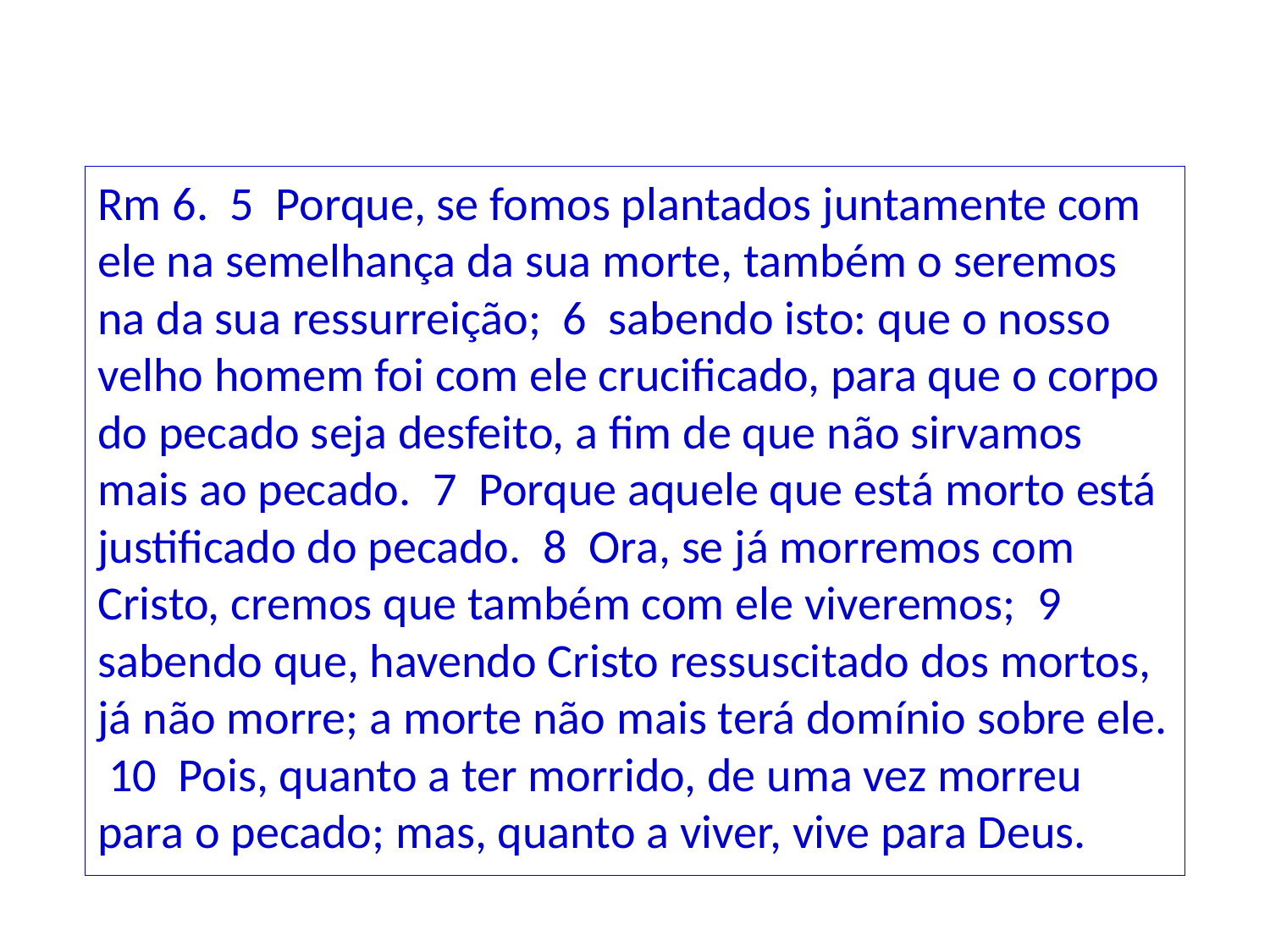

Rm 6.  5  Porque, se fomos plantados juntamente com ele na semelhança da sua morte, também o seremos na da sua ressurreição;  6  sabendo isto: que o nosso velho homem foi com ele crucificado, para que o corpo do pecado seja desfeito, a fim de que não sirvamos mais ao pecado.  7  Porque aquele que está morto está justificado do pecado.  8  Ora, se já morremos com Cristo, cremos que também com ele viveremos;  9  sabendo que, havendo Cristo ressuscitado dos mortos, já não morre; a morte não mais terá domínio sobre ele.  10  Pois, quanto a ter morrido, de uma vez morreu para o pecado; mas, quanto a viver, vive para Deus.